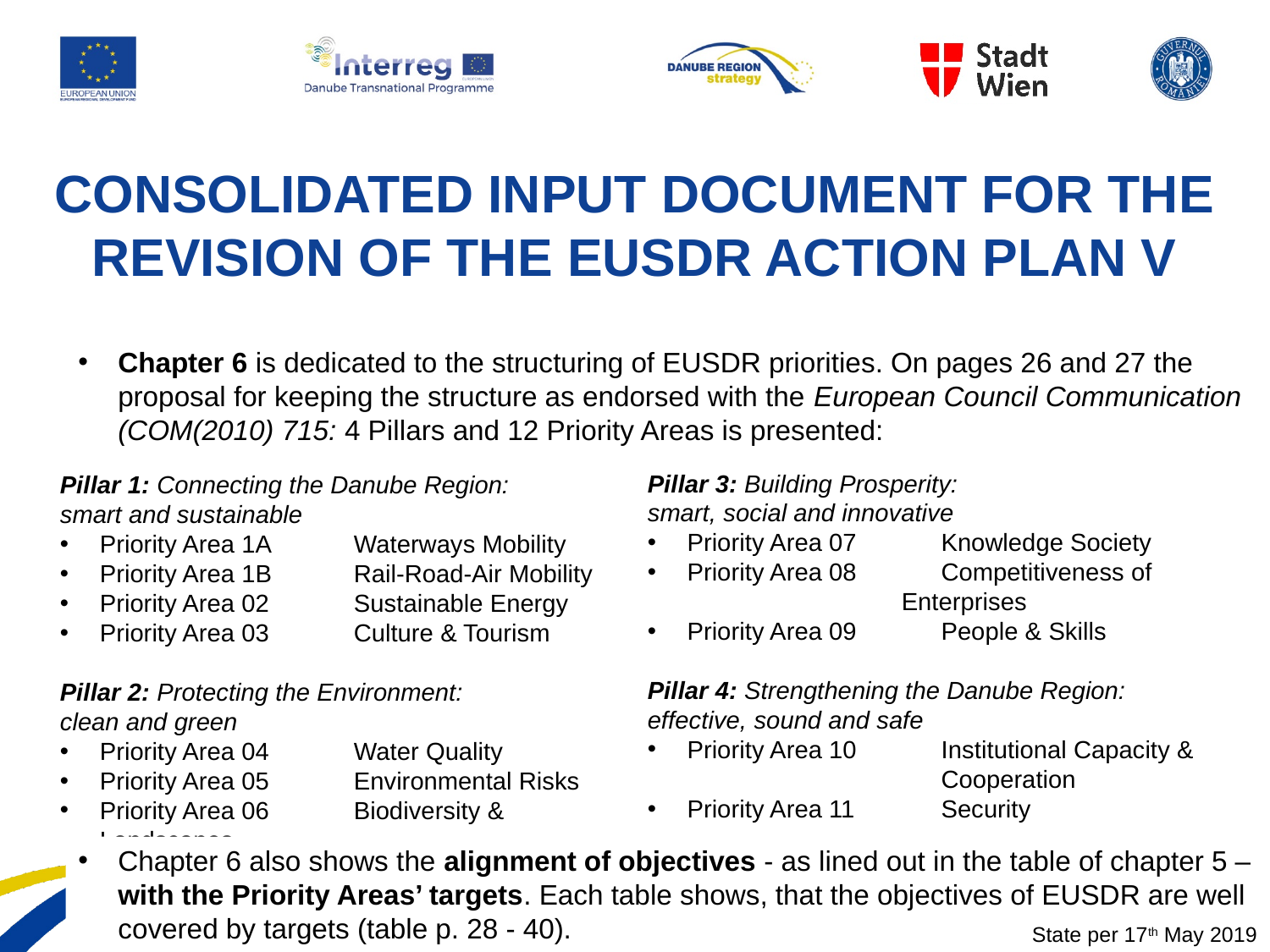

CONSOLIDATED INPUT DOCUMENT FOR THE REVISION OF THE EUSDR ACTION PLAN V
Chapter 6 is dedicated to the structuring of EUSDR priorities. On pages 26 and 27 the proposal for keeping the structure as endorsed with the European Council Communication (COM(2010) 715: 4 Pillars and 12 Priority Areas is presented:

Pillar 3: Building Prosperity:
smart, social and innovative
Priority Area 07	Knowledge Society
Priority Area 08	Competitiveness of
		Enterprises
Priority Area 09	People & Skills
Pillar 4: Strengthening the Danube Region:
effective, sound and safe
Priority Area 10	Institutional Capacity & 		Cooperation
Priority Area 11	Security
Pillar 1: Connecting the Danube Region:
smart and sustainable
Priority Area 1A	Waterways Mobility
Priority Area 1B	Rail-Road-Air Mobility
Priority Area 02	Sustainable Energy
Priority Area 03	Culture & Tourism

Pillar 2: Protecting the Environment:
clean and green
Priority Area 04	Water Quality
Priority Area 05	Environmental Risks
Priority Area 06	Biodiversity & Landscapes
Chapter 6 also shows the alignment of objectives - as lined out in the table of chapter 5 – with the Priority Areas’ targets. Each table shows, that the objectives of EUSDR are well covered by targets (table p. 28 - 40).
State per 17th May 2019